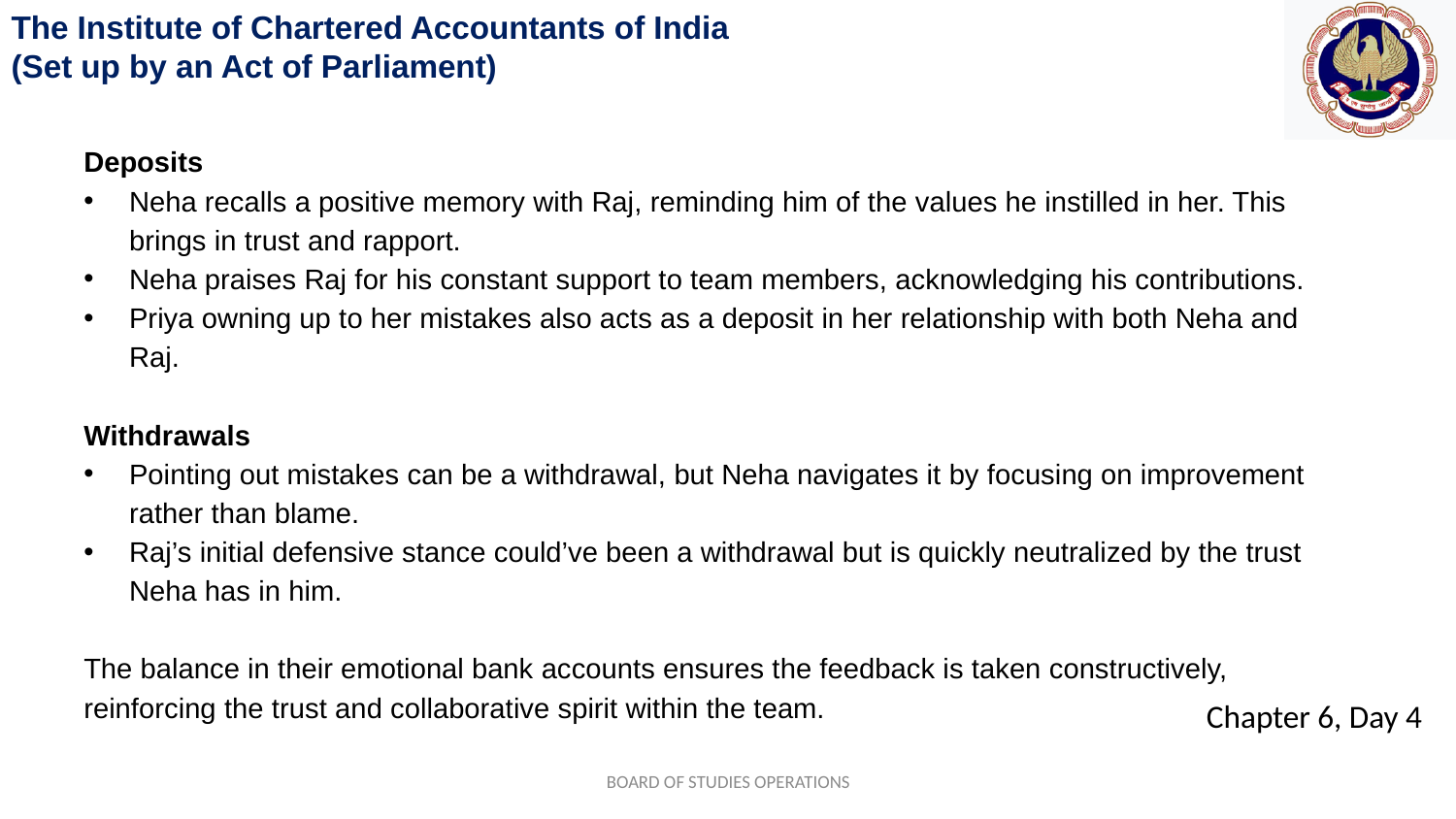

Deposits
Neha recalls a positive memory with Raj, reminding him of the values he instilled in her. This brings in trust and rapport.
Neha praises Raj for his constant support to team members, acknowledging his contributions.
Priya owning up to her mistakes also acts as a deposit in her relationship with both Neha and Raj.

Withdrawals
Pointing out mistakes can be a withdrawal, but Neha navigates it by focusing on improvement rather than blame.
Raj’s initial defensive stance could’ve been a withdrawal but is quickly neutralized by the trust Neha has in him.

The balance in their emotional bank accounts ensures the feedback is taken constructively, reinforcing the trust and collaborative spirit within the team.
BOARD OF STUDIES OPERATIONS